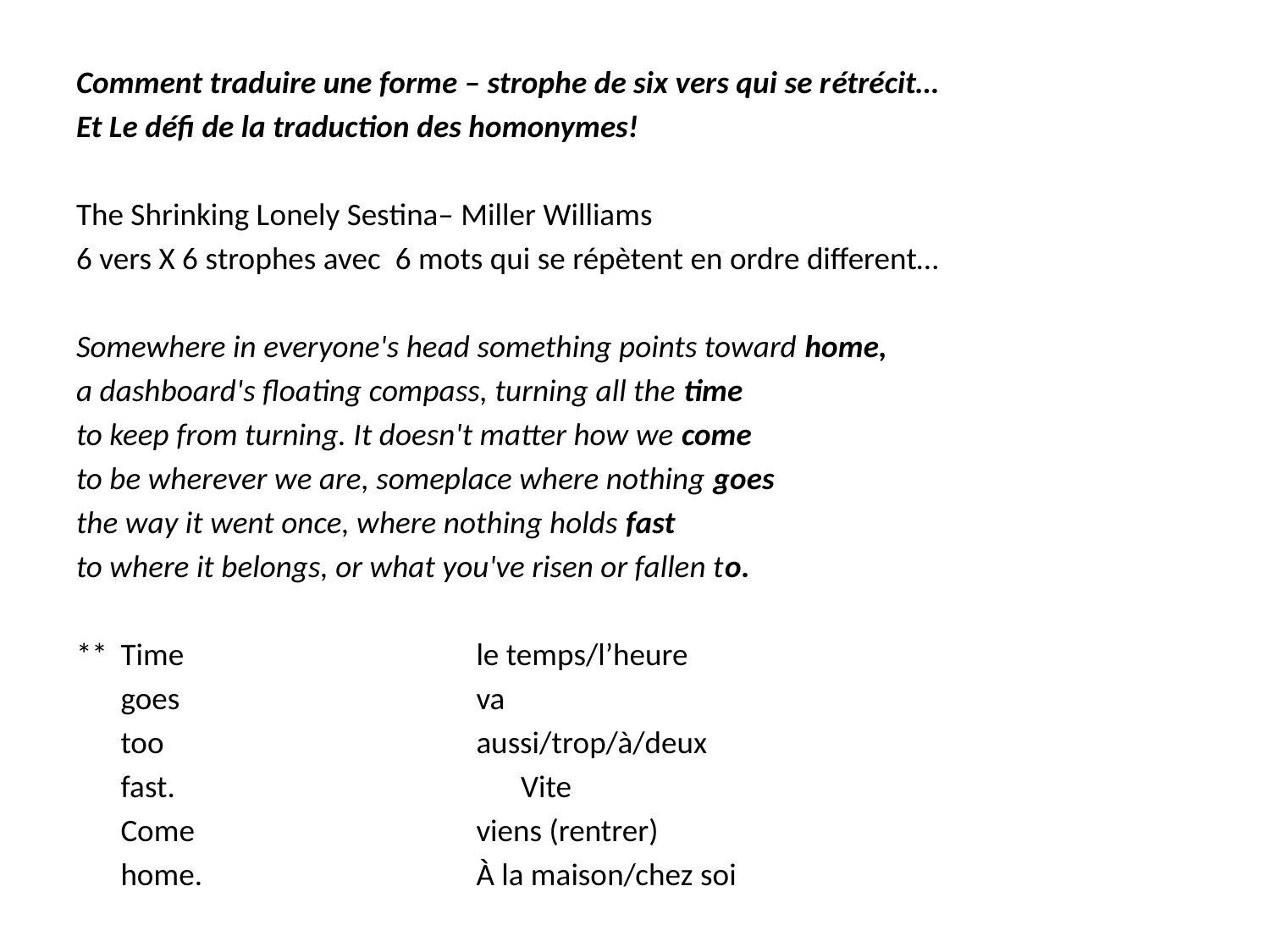

#
Comment traduire une forme – strophe de six vers qui se rétrécit…
Et Le défi de la traduction des homonymes!

The Shrinking Lonely Sestina– Miller Williams
6 vers X 6 strophes avec  6 mots qui se répètent en ordre different…

Somewhere in everyone's head something points toward home,
a dashboard's floating compass, turning all the time
to keep from turning. It doesn't matter how we come
to be wherever we are, someplace where nothing goes
the way it went once, where nothing holds fast
to where it belongs, or what you've risen or fallen to.

**	Time							le temps/l’heure
	goes							va
	too								aussi/trop/à/deux
	fast.								Vite
	Come							viens (rentrer)
	home.							À la maison/chez soi